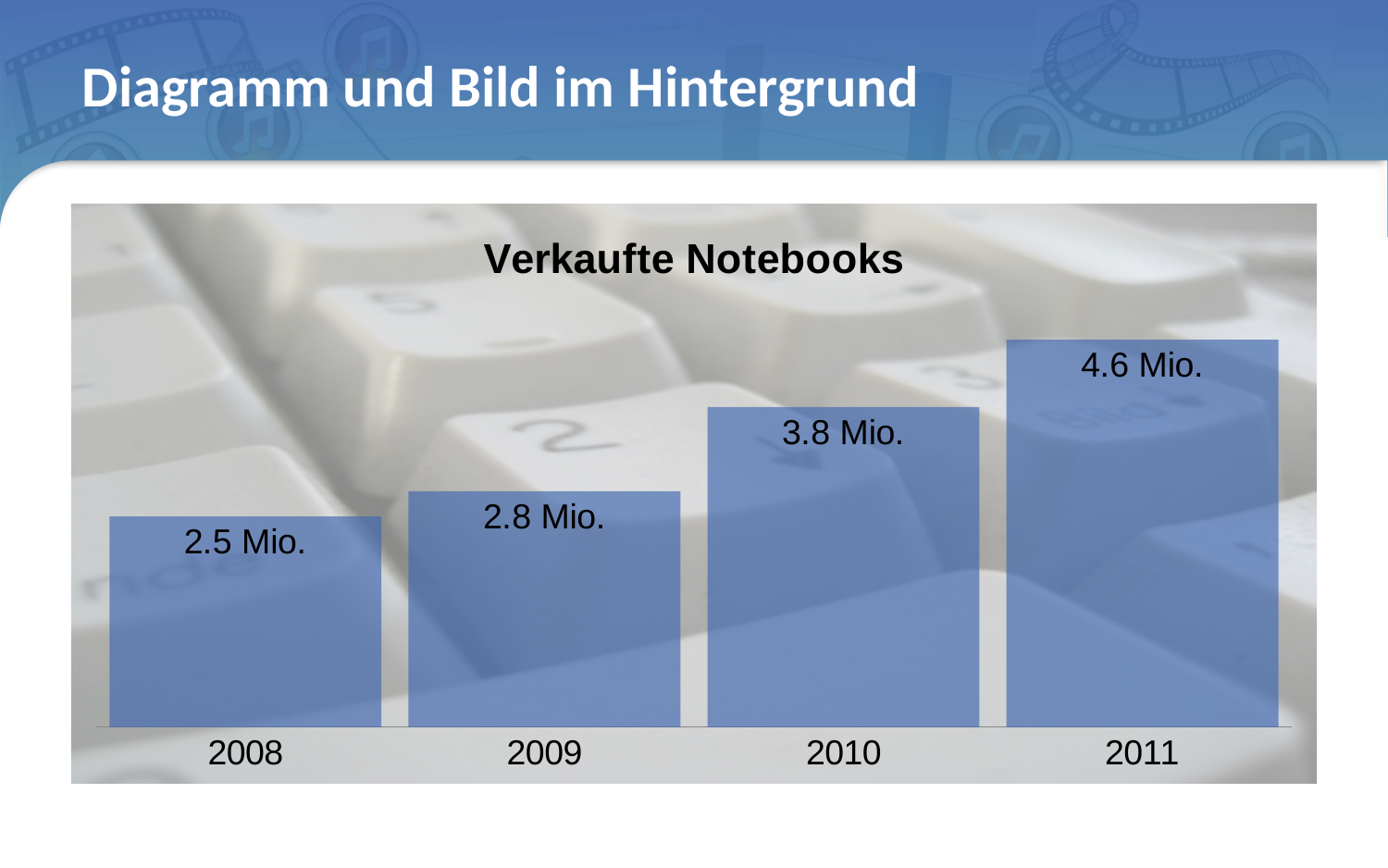

# Diagramm und Bild im Hintergrund

### Chart: Verkaufte Notebooks

| Category | Verkaufte Notebooks |
|---|---|
| 2008 | 2.5 |
| 2009 | 2.8 |
| 2010 | 3.8 |
| 2011 | 4.6 |